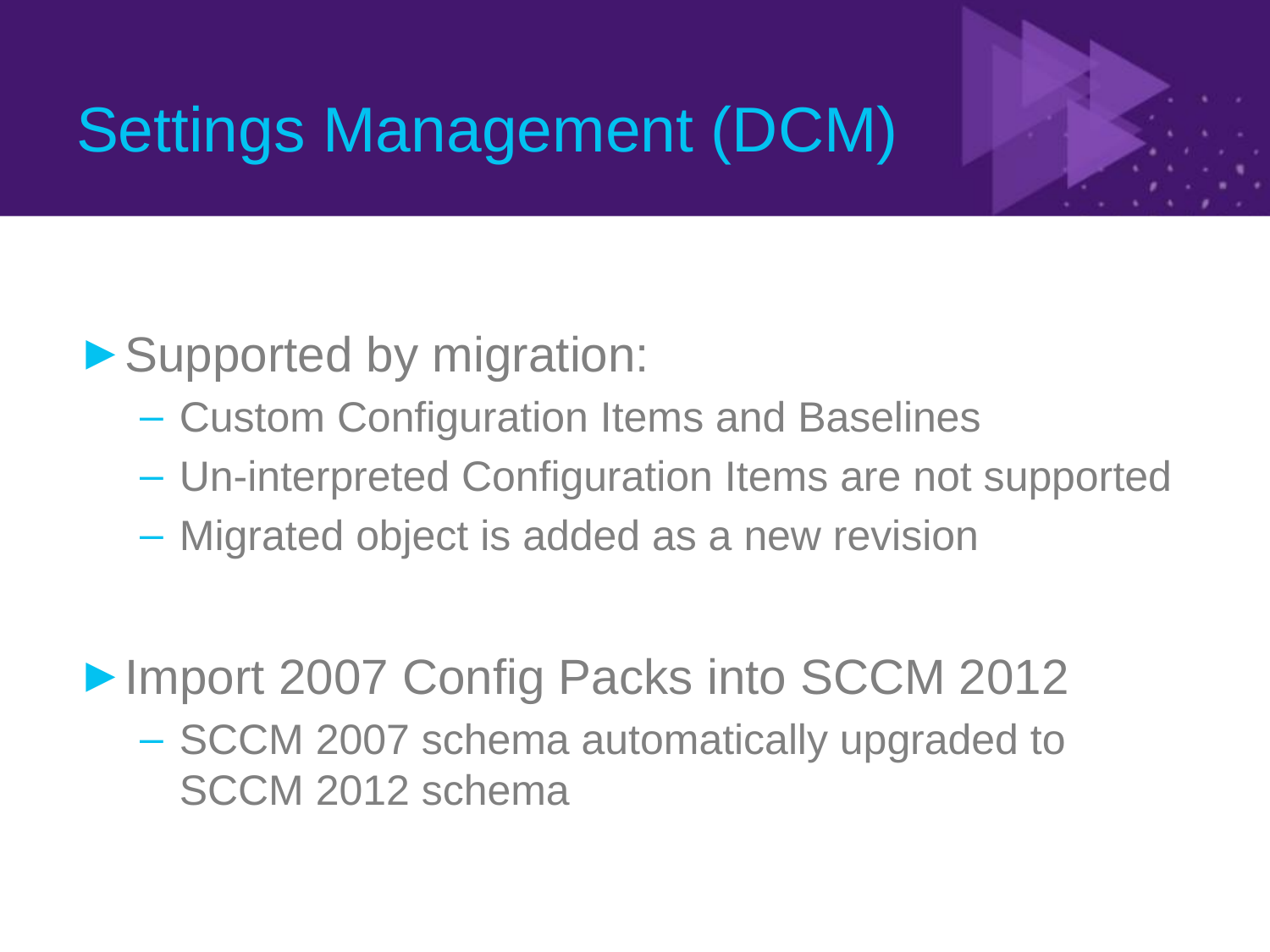

# Settings Management (DCM)
Supported by migration:
Custom Configuration Items and Baselines
Un-interpreted Configuration Items are not supported
Migrated object is added as a new revision

Import 2007 Config Packs into SCCM 2012
SCCM 2007 schema automatically upgraded to SCCM 2012 schema